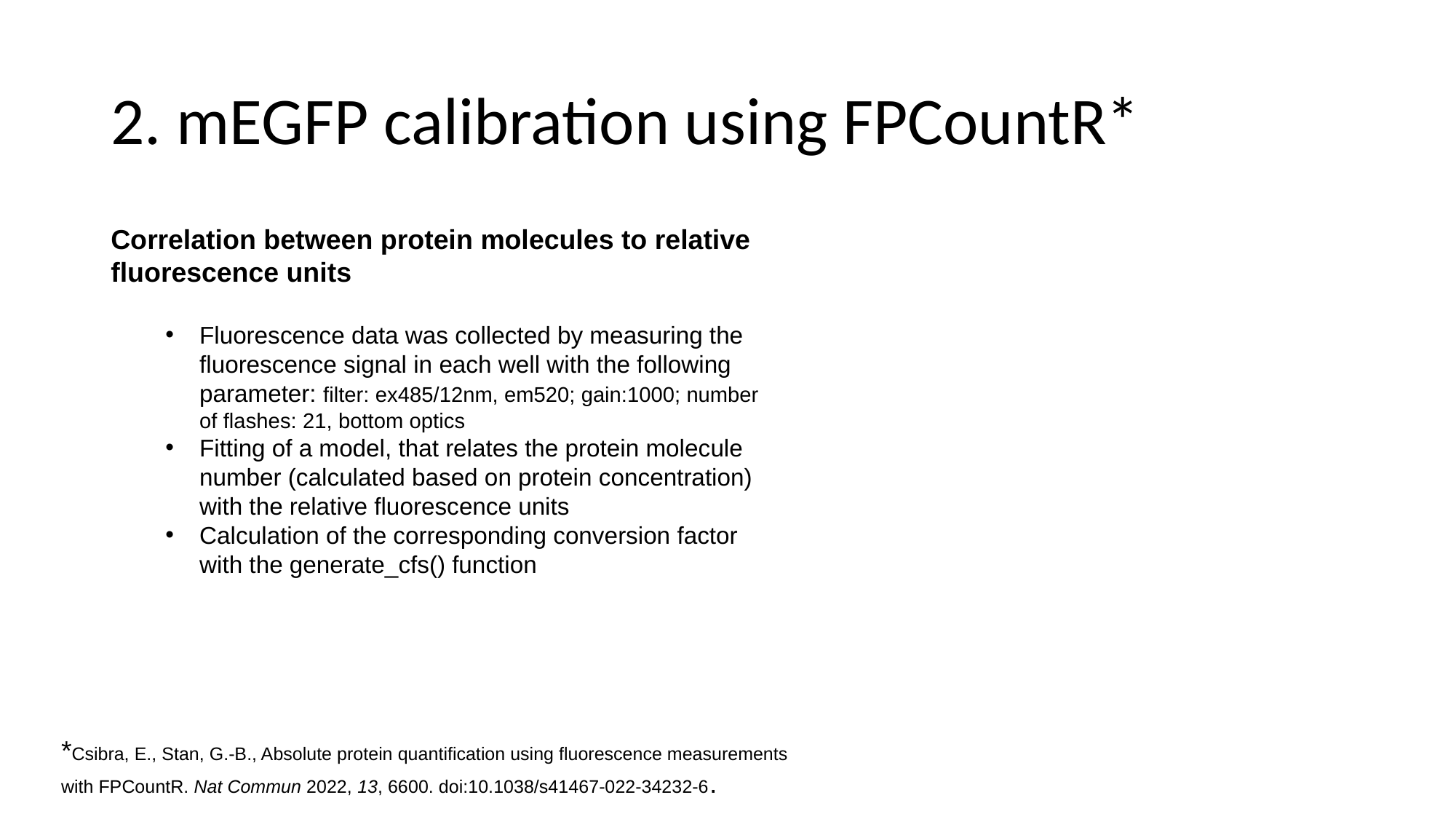

# 2. mEGFP calibration using FPCountR*
Correlation between protein molecules to relative fluorescence units

Fluorescence data was collected by measuring the fluorescence signal in each well with the following parameter: filter: ex485/12nm, em520; gain:1000; number of flashes: 21, bottom optics
Fitting of a model, that relates the protein molecule number (calculated based on protein concentration) with the relative fluorescence units
Calculation of the corresponding conversion factor with the generate_cfs() function

*Csibra, E., Stan, G.-B., Absolute protein quantification using fluorescence measurements with FPCountR. Nat Commun 2022, 13, 6600. doi:10.1038/s41467-022-34232-6.